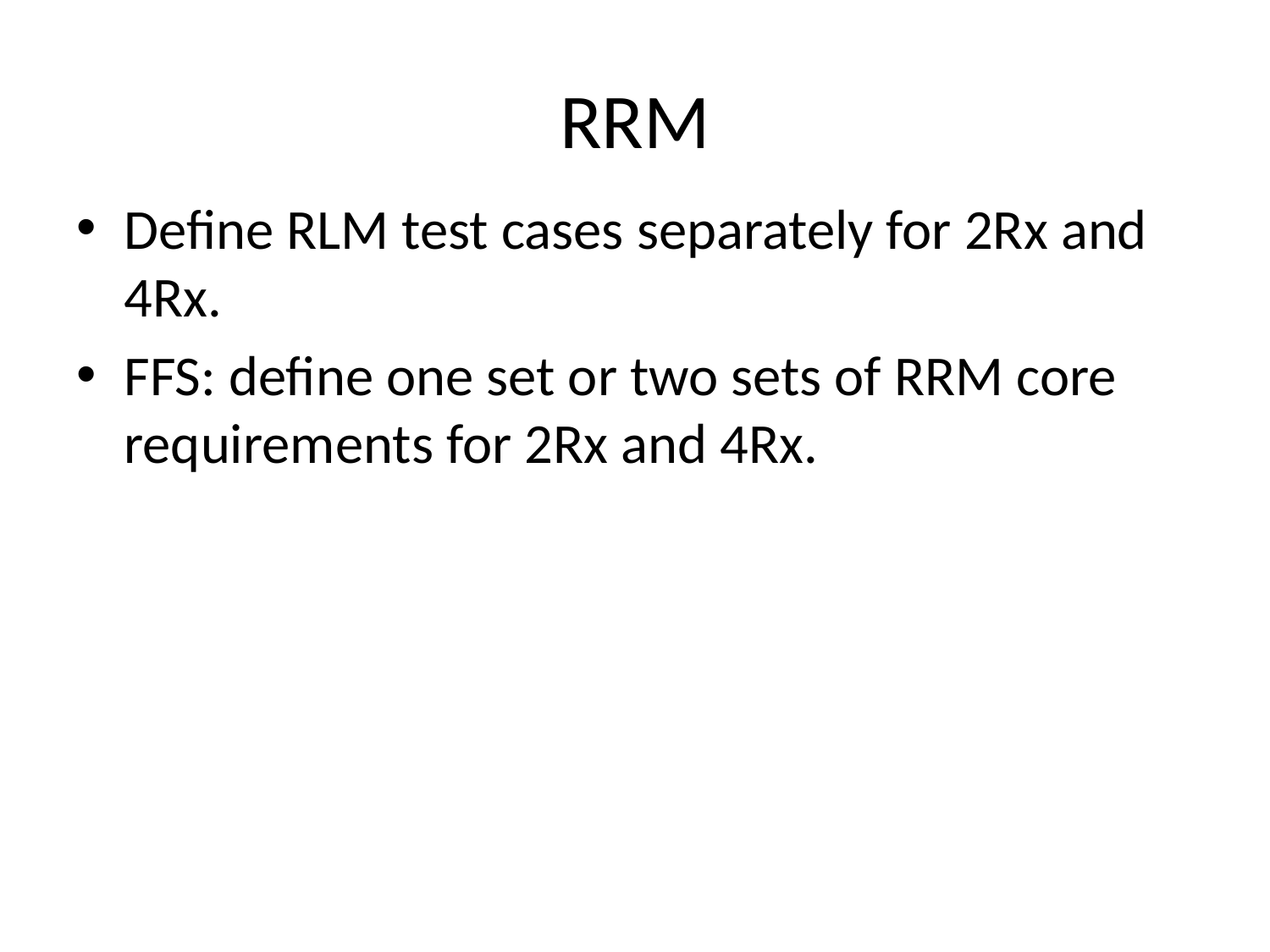

# RRM
Define RLM test cases separately for 2Rx and 4Rx.
FFS: define one set or two sets of RRM core requirements for 2Rx and 4Rx.